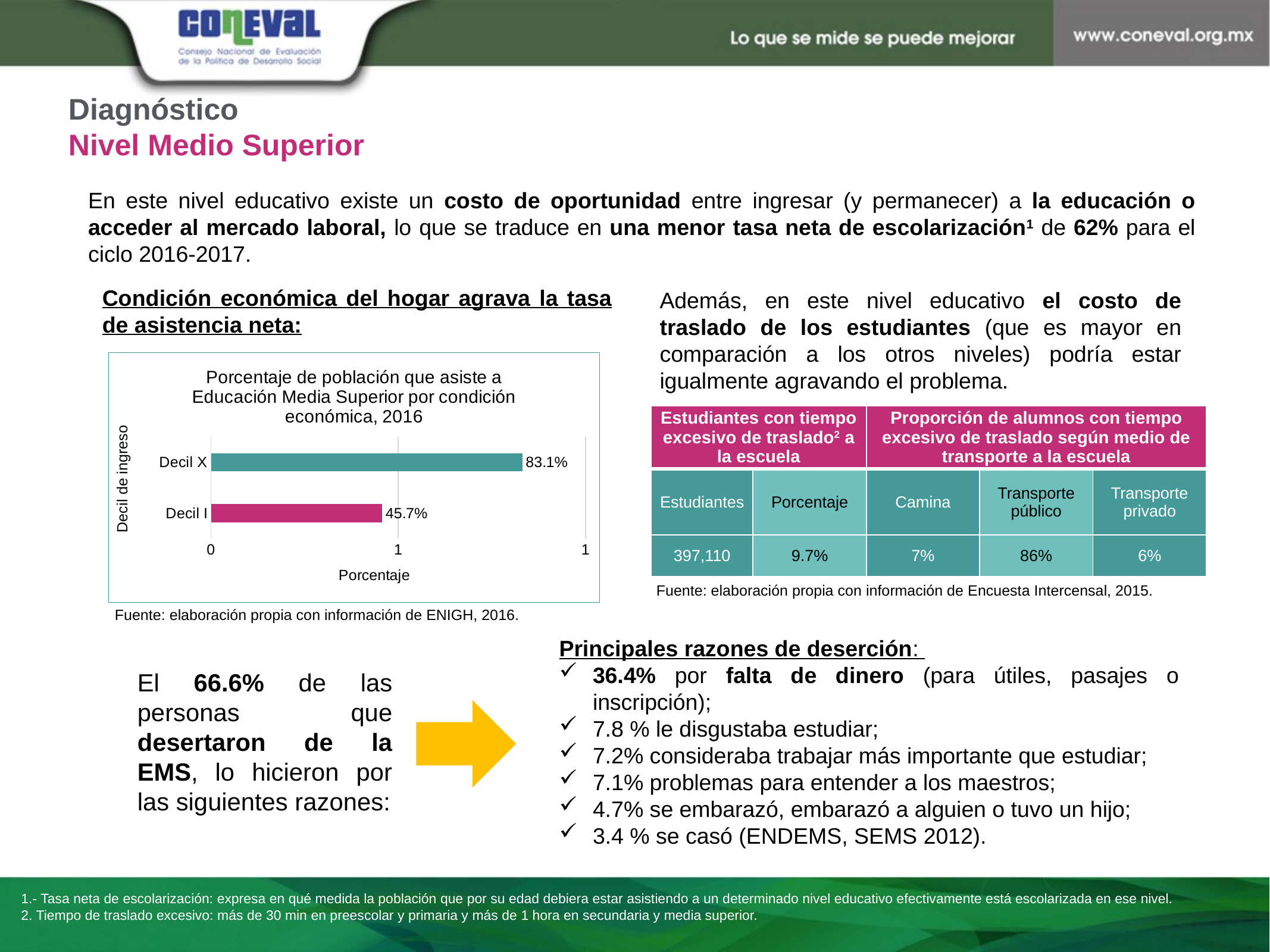

Diagnóstico
Nivel Medio Superior
En este nivel educativo existe un costo de oportunidad entre ingresar (y permanecer) a la educación o acceder al mercado laboral, lo que se traduce en una menor tasa neta de escolarización1 de 62% para el ciclo 2016-2017.
Condición económica del hogar agrava la tasa de asistencia neta:
Además, en este nivel educativo el costo de traslado de los estudiantes (que es mayor en comparación a los otros niveles) podría estar igualmente agravando el problema.

### Chart: Porcentaje de población que asiste a Educación Media Superior por condición económica, 2016

| Category | Media Superior |
|---|---|
| Decil I | 0.457 |
| Decil X | 0.831 |
| Estudiantes con tiempo excesivo de traslado2 a la escuela |  | Proporción de alumnos con tiempo excesivo de traslado según medio de transporte a la escuela |  |  |
| --- | --- | --- | --- | --- |
| Estudiantes | Porcentaje | Camina | Transporte público | Transporte privado |
| 397,110 | 9.7% | 7% | 86% | 6% |
Fuente: elaboración propia con información de Encuesta Intercensal, 2015.
Fuente: elaboración propia con información de ENIGH, 2016.
Principales razones de deserción:
36.4% por falta de dinero (para útiles, pasajes o inscripción);
7.8 % le disgustaba estudiar;
7.2% consideraba trabajar más importante que estudiar;
7.1% problemas para entender a los maestros;
4.7% se embarazó, embarazó a alguien o tuvo un hijo;
3.4 % se casó (ENDEMS, SEMS 2012).
El 66.6% de las personas que desertaron de la EMS, lo hicieron por las siguientes razones:

1.- Tasa neta de escolarización: expresa en qué medida la población que por su edad debiera estar asistiendo a un determinado nivel educativo efectivamente está escolarizada en ese nivel.
2. Tiempo de traslado excesivo: más de 30 min en preescolar y primaria y más de 1 hora en secundaria y media superior.